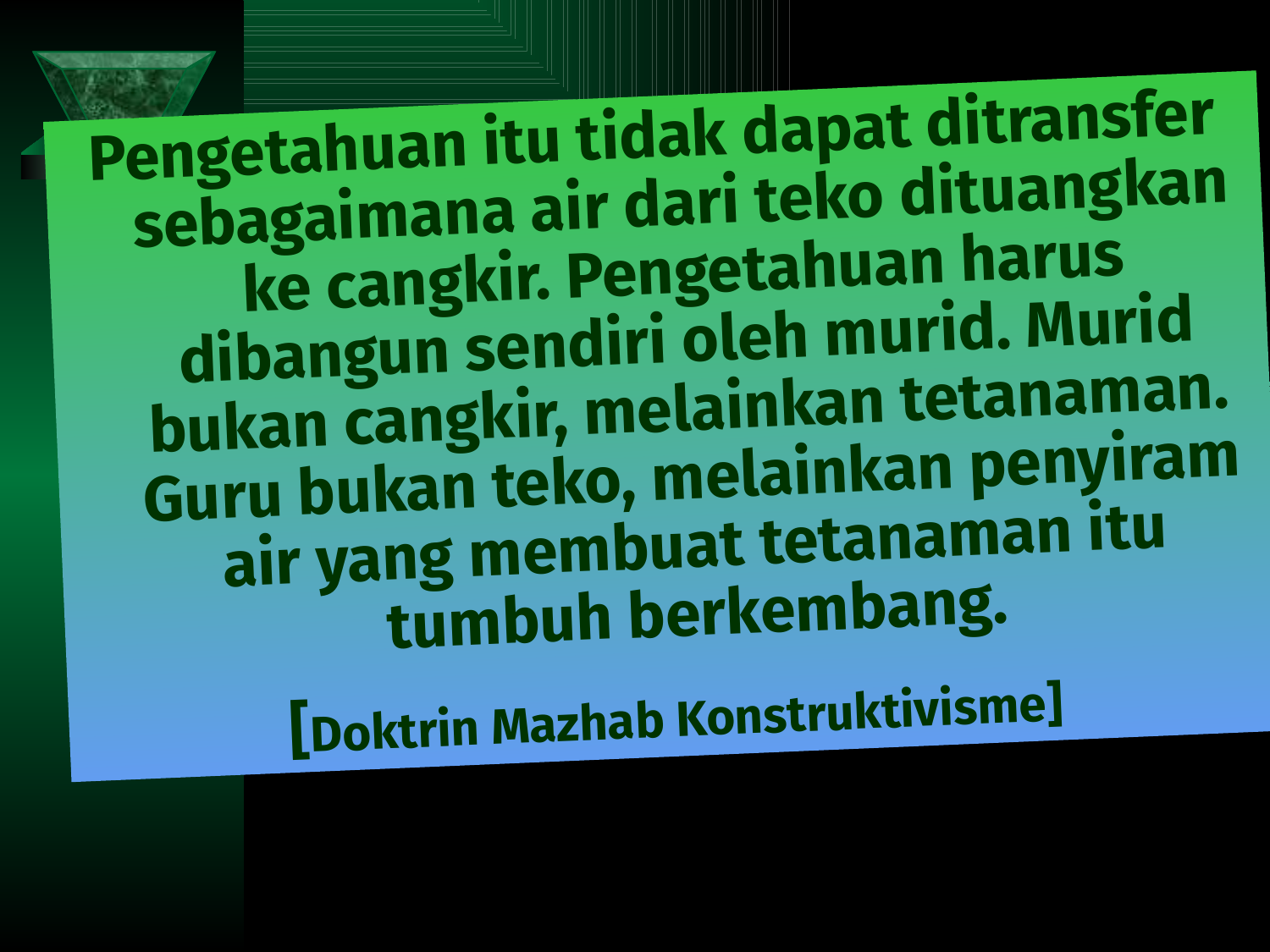

Pengetahuan itu tidak dapat ditransfer sebagaimana air dari teko dituangkan ke cangkir. Pengetahuan harus dibangun sendiri oleh murid. Murid bukan cangkir, melainkan tetanaman. Guru bukan teko, melainkan penyiram air yang membuat tetanaman itu tumbuh berkembang.
[Doktrin Mazhab Konstruktivisme]